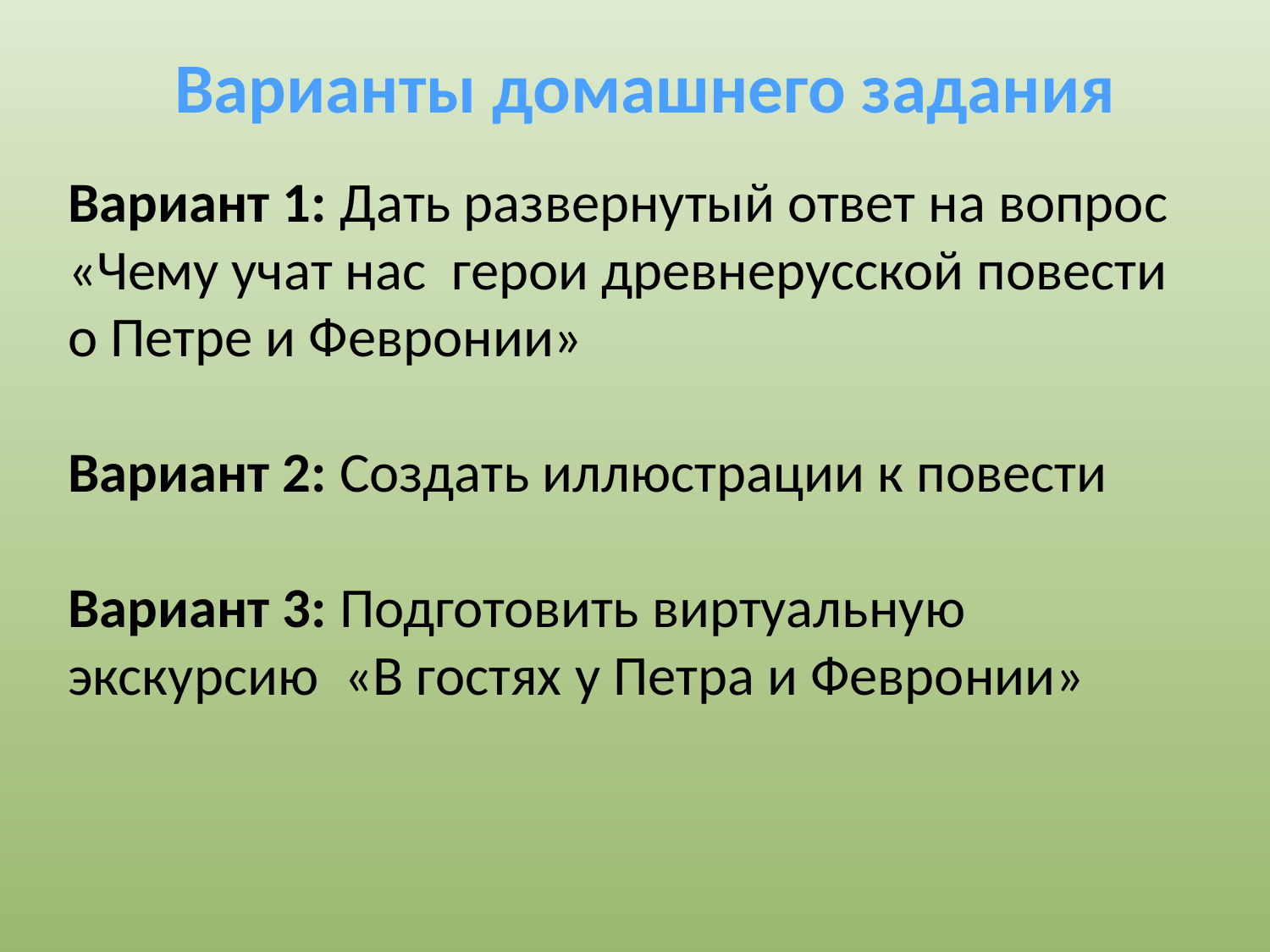

Варианты домашнего задания
# Вариант 1: Дать развернутый ответ на вопрос «Чему учат нас  герои древнерусской повести о Петре и Февронии» Вариант 2: Создать иллюстрации к повести Вариант 3: Подготовить виртуальную экскурсию  «В гостях у Петра и Февронии»